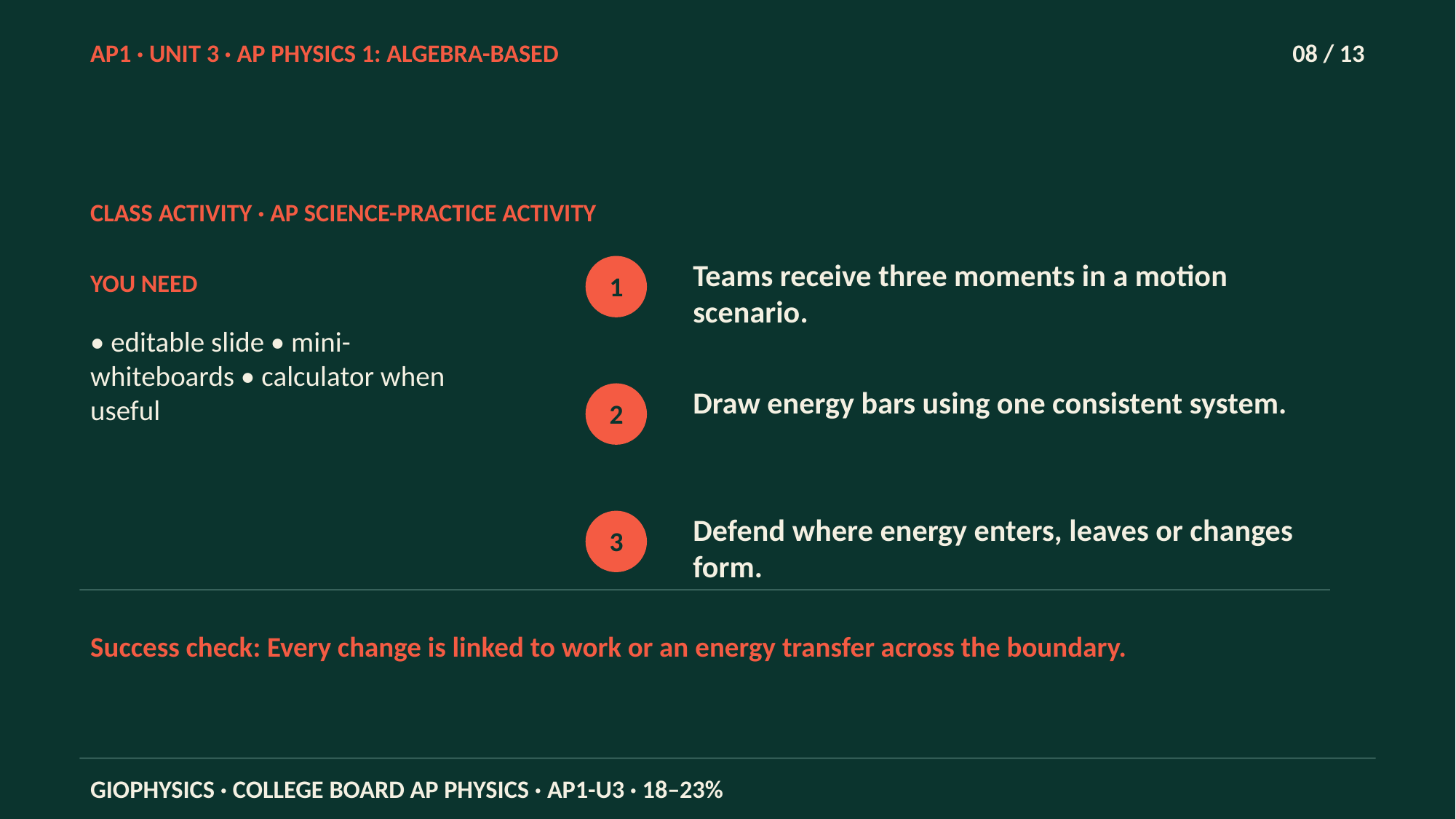

AP1 · UNIT 3 · AP PHYSICS 1: ALGEBRA-BASED
08 / 13

CLASS ACTIVITY · AP SCIENCE-PRACTICE ACTIVITY
Teams receive three moments in a motion scenario.

YOU NEED
1
• editable slide • mini-whiteboards • calculator when useful
Draw energy bars using one consistent system.

2
Defend where energy enters, leaves or changes form.

3

Success check: Every change is linked to work or an energy transfer across the boundary.

GIOPHYSICS · COLLEGE BOARD AP PHYSICS · AP1-U3 · 18–23%